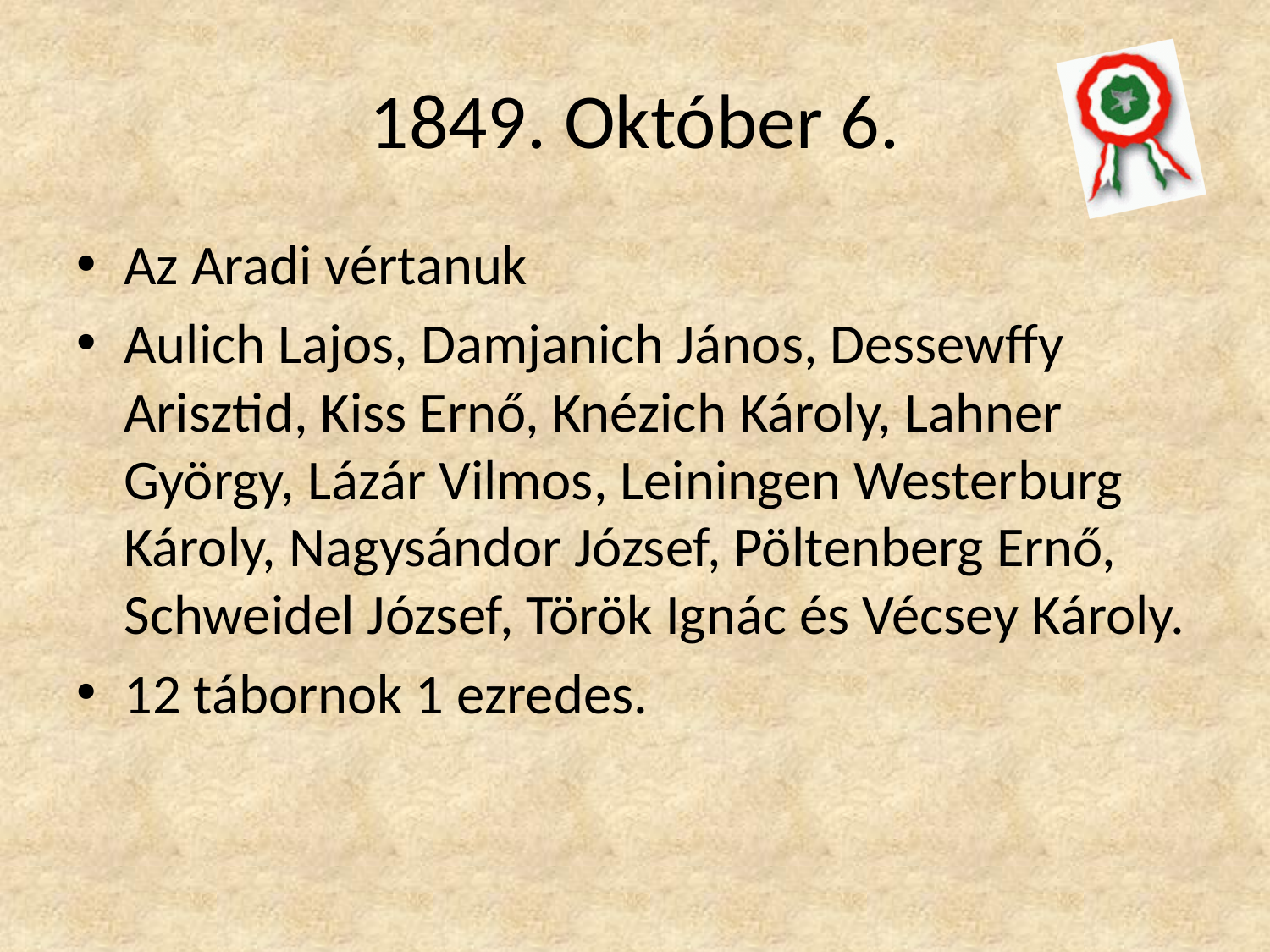

# 1849. Október 6.
Az Aradi vértanuk
Aulich Lajos, Damjanich János, Dessewffy Arisztid, Kiss Ernő, Knézich Károly, Lahner György, Lázár Vilmos, Leiningen Westerburg Károly, Nagysándor József, Pöltenberg Ernő, Schweidel József, Török Ignác és Vécsey Károly.
12 tábornok 1 ezredes.